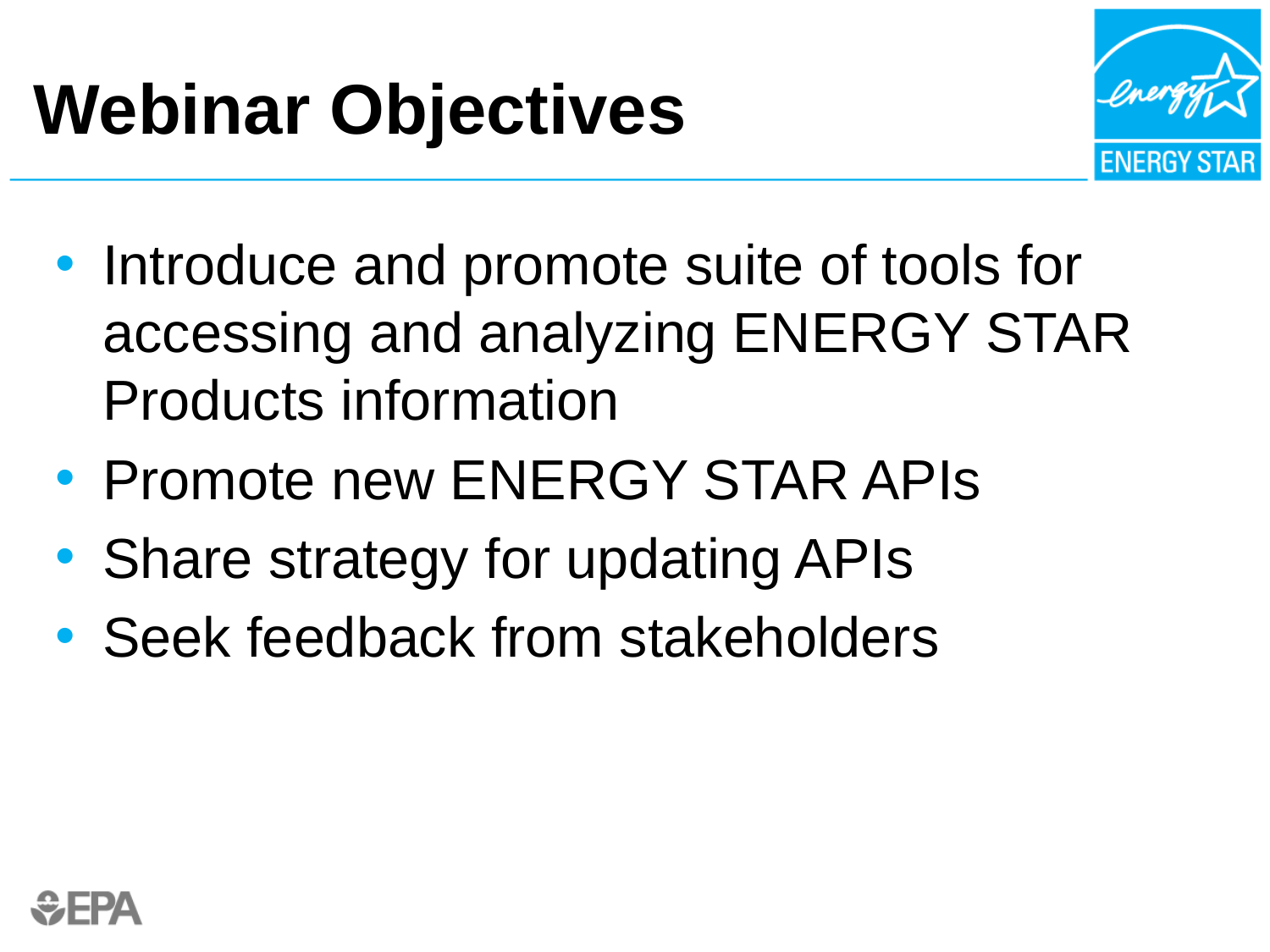

# Webinar Objectives
Introduce and promote suite of tools for accessing and analyzing ENERGY STAR Products information
Promote new ENERGY STAR APIs
Share strategy for updating APIs
Seek feedback from stakeholders